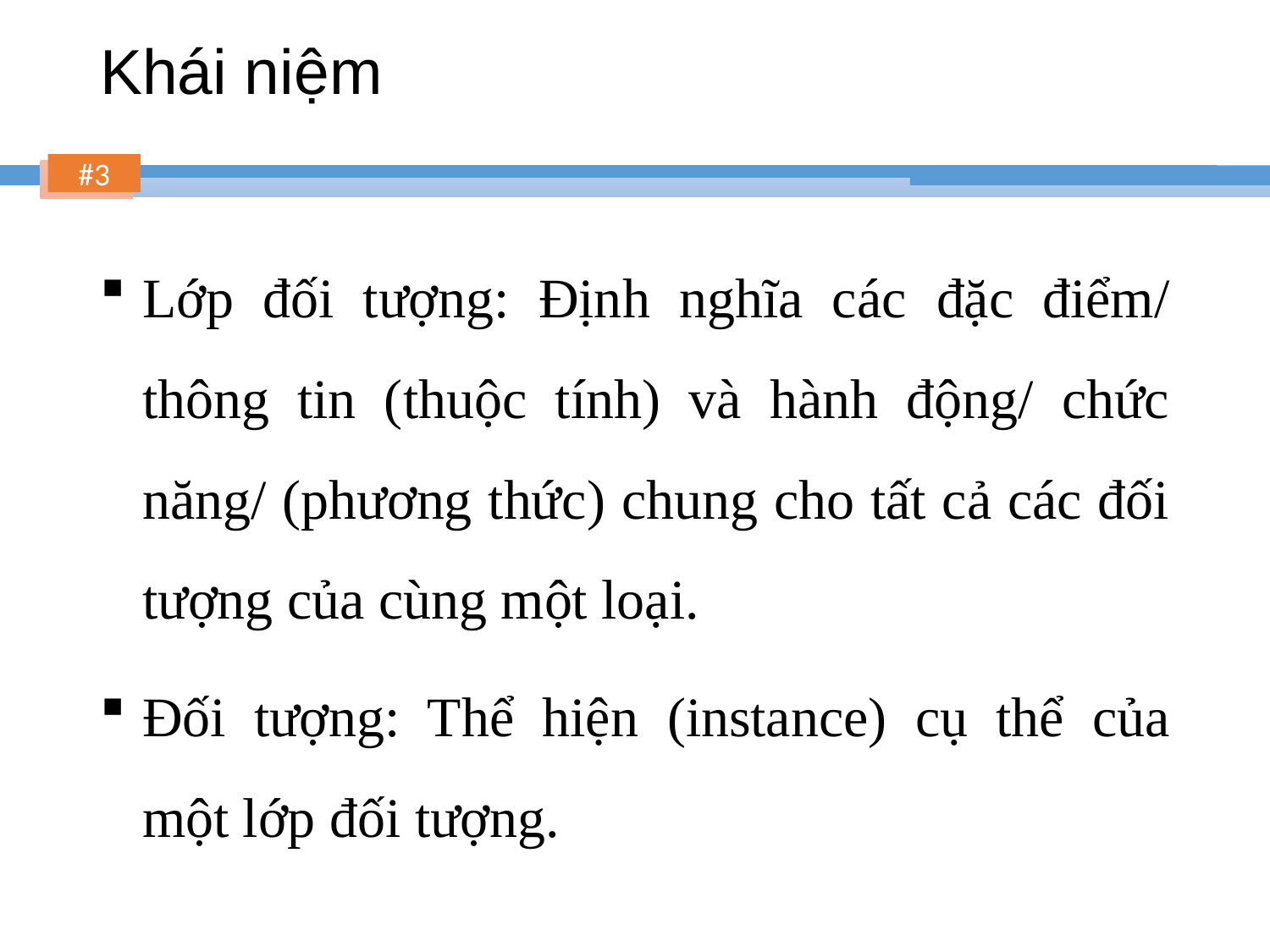

# Khái niệm
Lớp đối tượng: Định nghĩa các đặc điểm/ thông tin (thuộc tính) và hành động/ chức năng/ (phương thức) chung cho tất cả các đối tượng của cùng một loại.
Đối tượng: Thể hiện (instance) cụ thể của một lớp đối tượng.
3